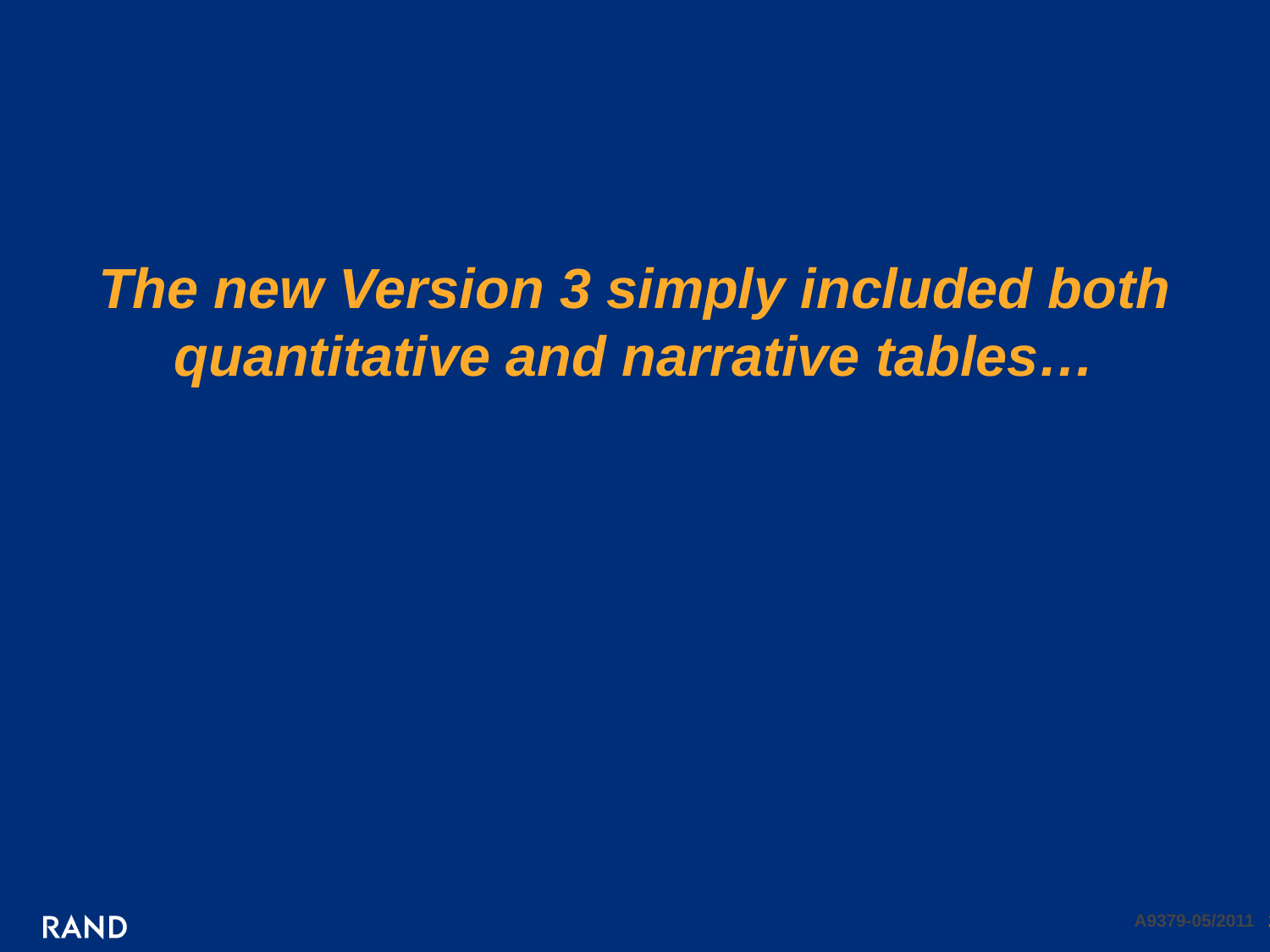

# The new Version 3 simply included both quantitative and narrative tables…